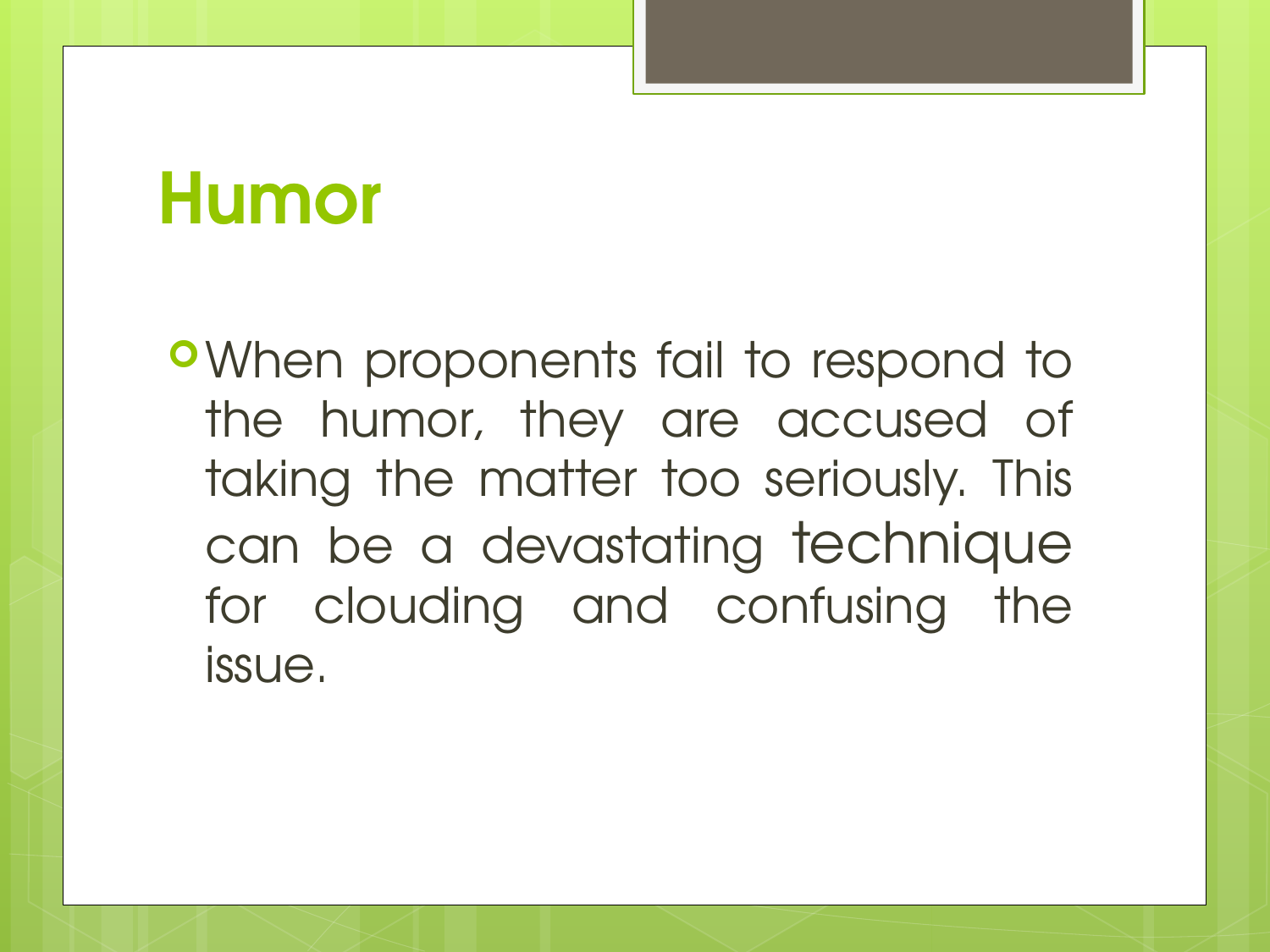

# Humor
When proponents fail to respond to the humor, they are accused of taking the matter too seriously. This can be a devastating technique for clouding and confusing the issue.